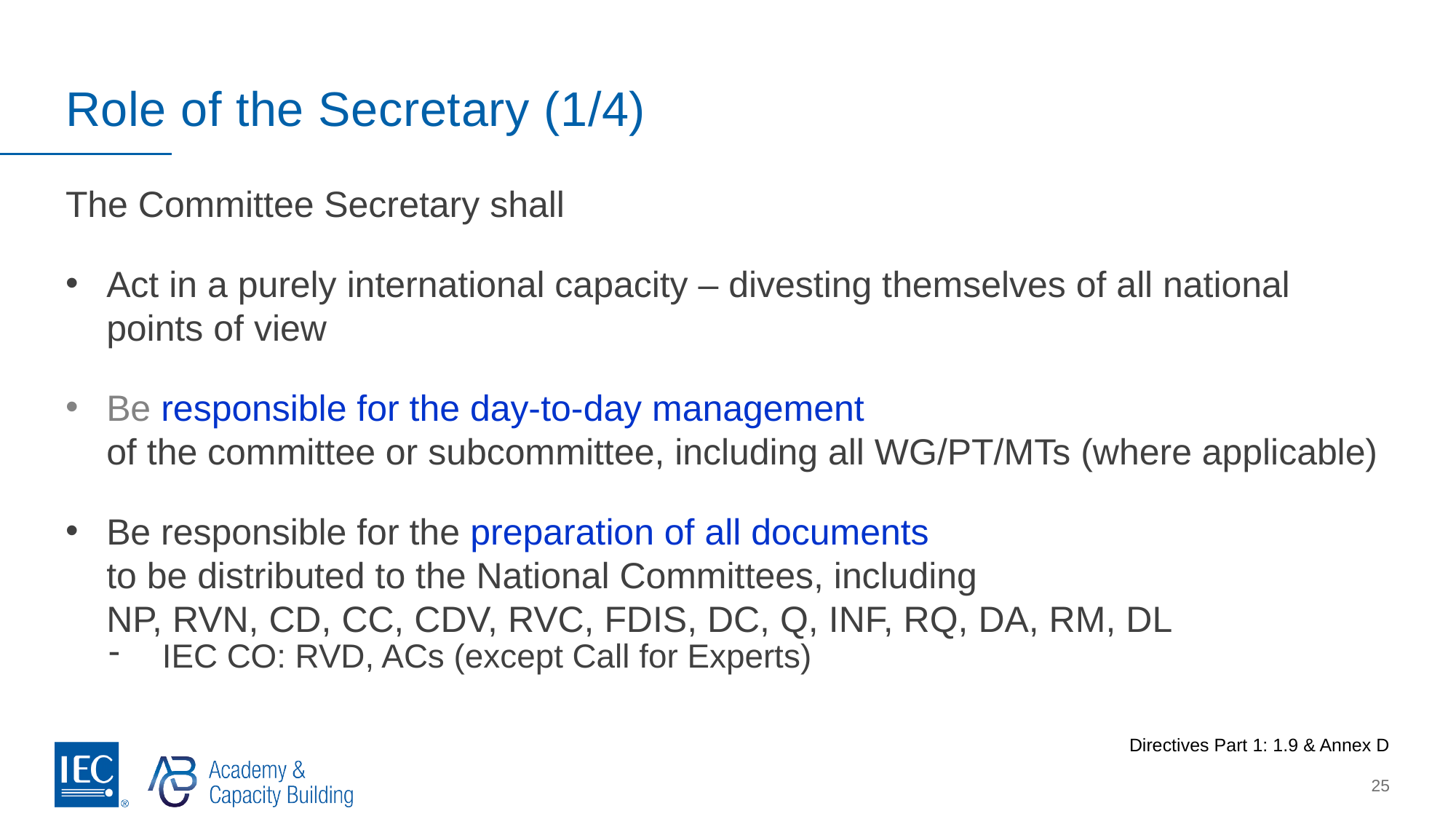

# Role of the Secretary (1/4)
The Committee Secretary shall
Act in a purely international capacity – divesting themselves of all national points of view
Be responsible for the day-to-day management
of the committee or subcommittee, including all WG/PT/MTs (where applicable)
Be responsible for the preparation of all documents
to be distributed to the National Committees, including
NP, RVN, CD, CC, CDV, RVC, FDIS, DC, Q, INF, RQ, DA, RM, DL
IEC CO: RVD, ACs (except Call for Experts)

Directives Part 1: 1.9 & Annex D
25